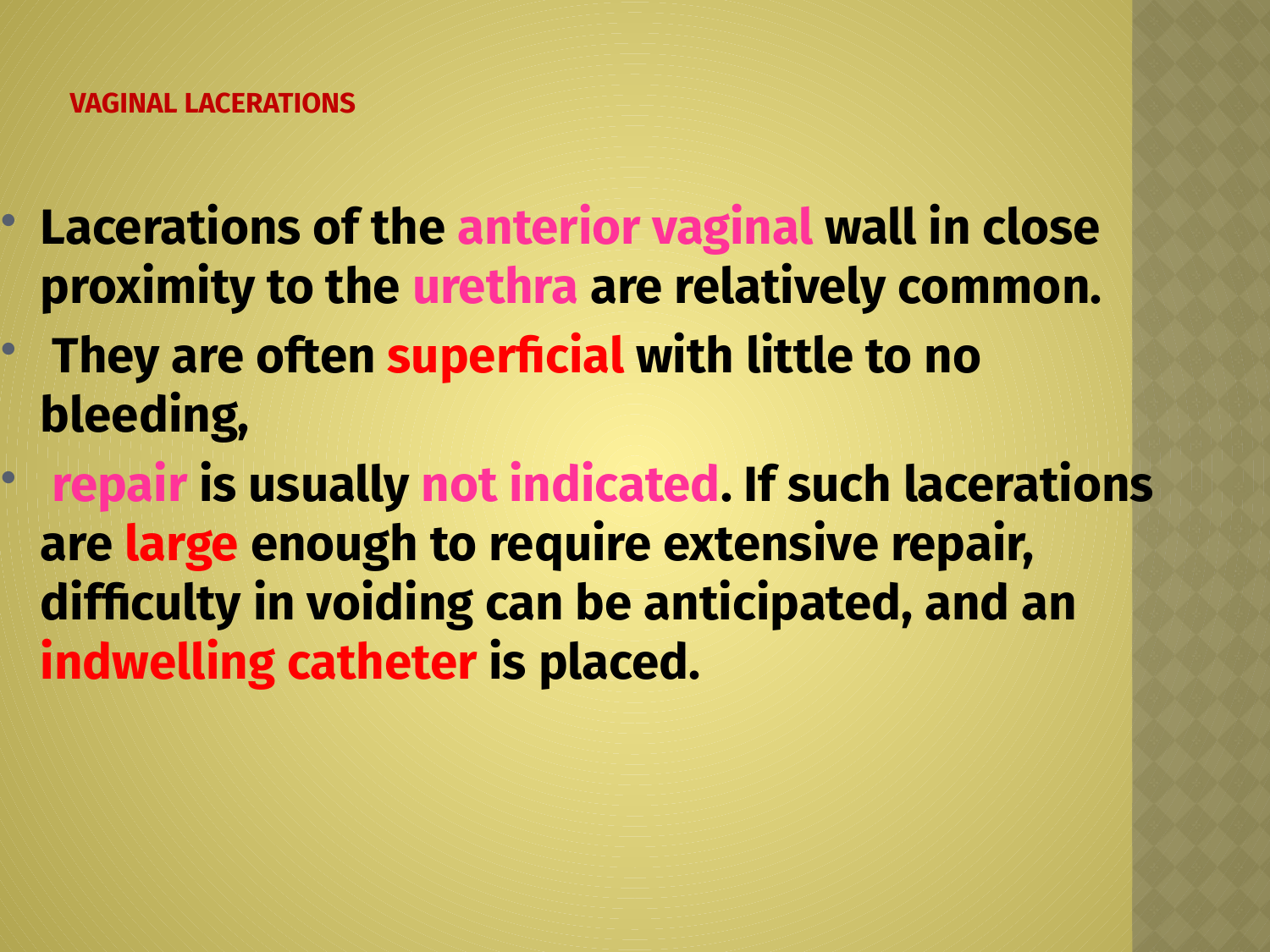

# Vaginal Lacerations
Lacerations of the anterior vaginal wall in close proximity to the urethra are relatively common.
 They are often superficial with little to no bleeding,
 repair is usually not indicated. If such lacerations are large enough to require extensive repair, difficulty in voiding can be anticipated, and an indwelling catheter is placed.